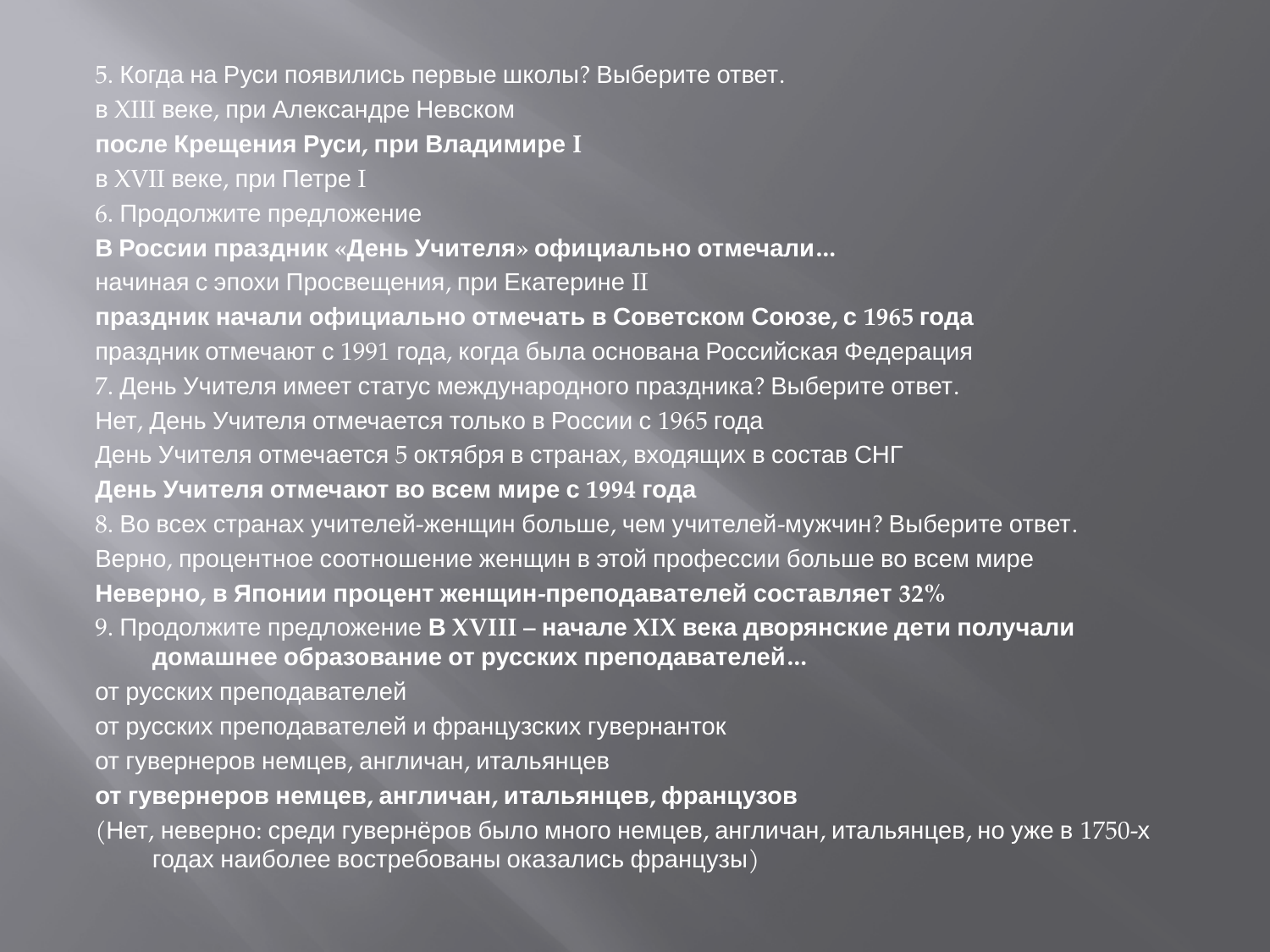

#
5. Когда на Руси появились первые школы? Выберите ответ.
в XIII веке, при Александре Невском
после Крещения Руси, при Владимире I
в XVII веке, при Петре I
6. Продолжите предложение
В России праздник «День Учителя» официально отмечали…
начиная с эпохи Просвещения, при Екатерине II
праздник начали официально отмечать в Советском Союзе, с 1965 года
праздник отмечают с 1991 года, когда была основана Российская Федерация
7. День Учителя имеет статус международного праздника? Выберите ответ.
Нет, День Учителя отмечается только в России с 1965 года
День Учителя отмечается 5 октября в странах, входящих в состав СНГ
День Учителя отмечают во всем мире с 1994 года
8. Во всех странах учителей-женщин больше, чем учителей-мужчин? Выберите ответ.
Верно, процентное соотношение женщин в этой профессии больше во всем мире
Неверно, в Японии процент женщин-преподавателей составляет 32%
9. Продолжите предложение В XVIII – начале XIX века дворянские дети получали домашнее образование от русских преподавателей…
от русских преподавателей
от русских преподавателей и французских гувернанток
от гувернеров немцев, англичан, итальянцев
от гувернеров немцев, англичан, итальянцев, французов
(Нет, неверно: среди гувернёров было много немцев, англичан, итальянцев, но уже в 1750-х годах наиболее востребованы оказались французы)